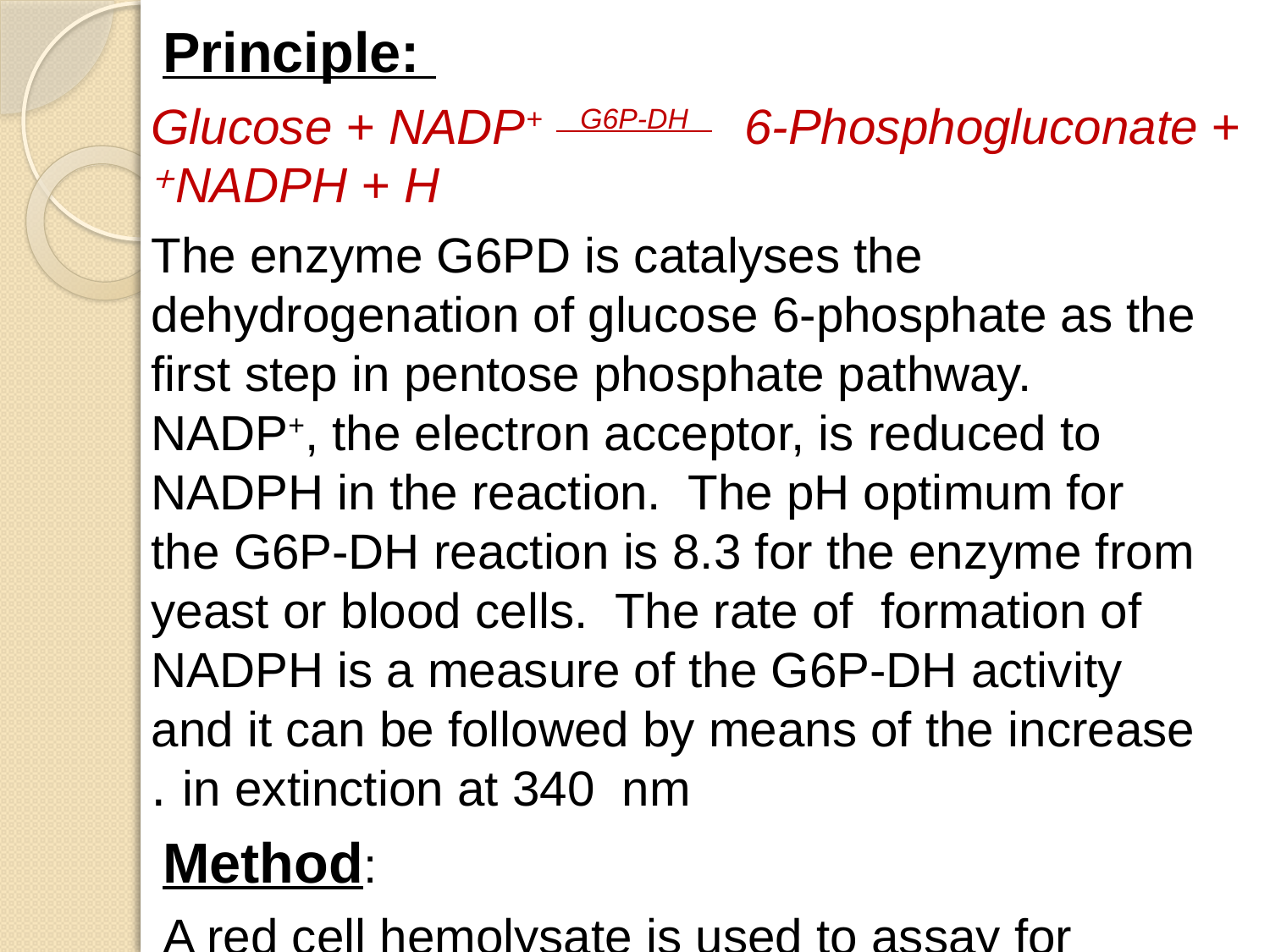

Principle:
Glucose + NADP+    G6P-DH       6-Phosphogluconate + NADPH + H+
The enzyme G6PD is catalyses the dehydrogenation of glucose 6-phosphate as the first step in pentose phosphate pathway.  NADP+, the electron acceptor, is reduced to NADPH in the reaction.  The pH optimum for the G6P-DH reaction is 8.3 for the enzyme from yeast or blood cells.  The rate of  formation of NADPH is a measure of the G6P-DH activity and it can be followed by means of the increase in extinction at 340  nm .
Method:
A red cell hemolysate is used to assay for deficiency of the enzyme
By using the kit.